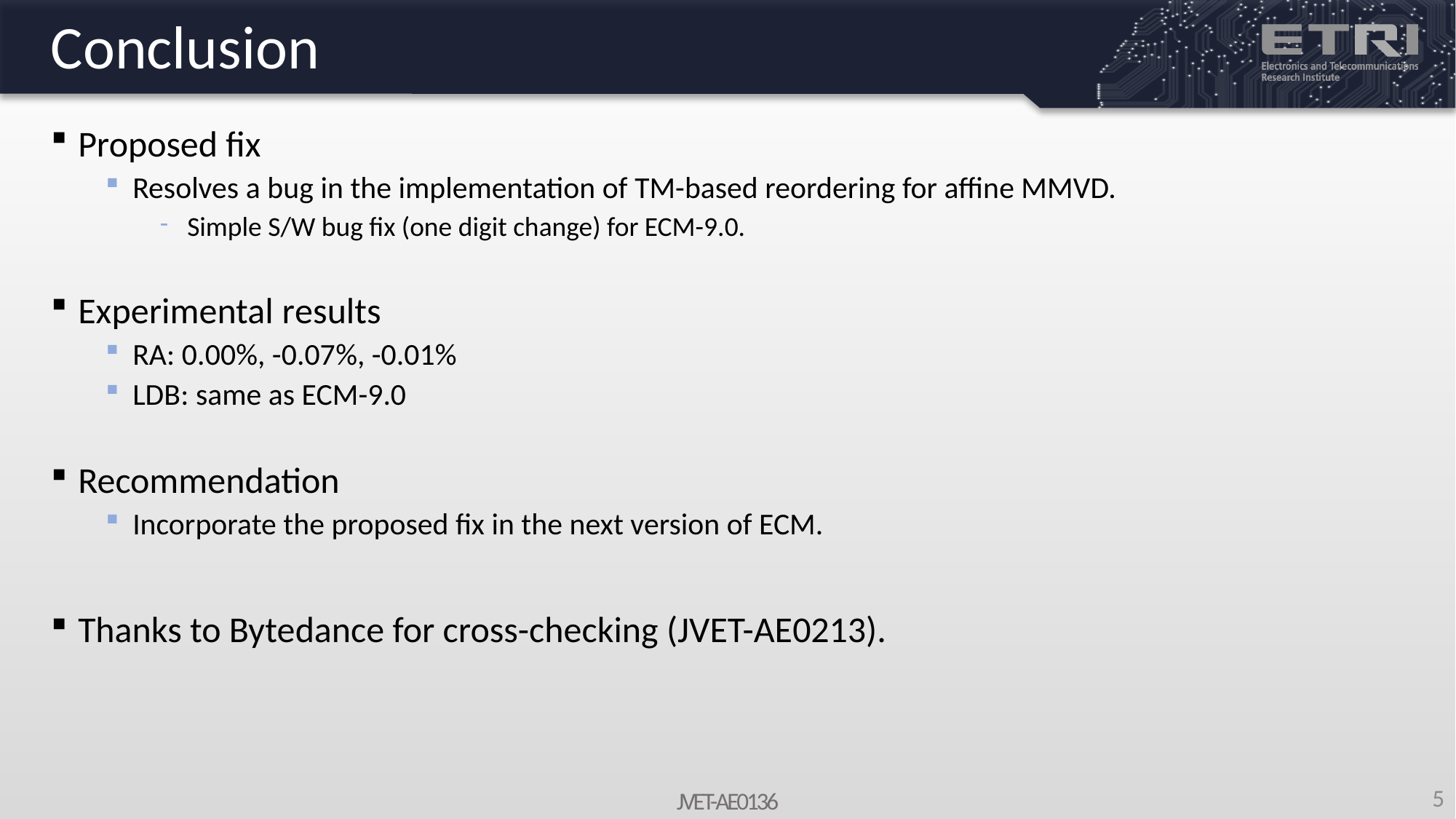

# Conclusion
Proposed fix
Resolves a bug in the implementation of TM-based reordering for affine MMVD.
Simple S/W bug fix (one digit change) for ECM-9.0.

Experimental results
RA: 0.00%, -0.07%, -0.01%
LDB: same as ECM-9.0

Recommendation
Incorporate the proposed fix in the next version of ECM.

Thanks to Bytedance for cross-checking (JVET-AE0213).
5
JVET-AE0136